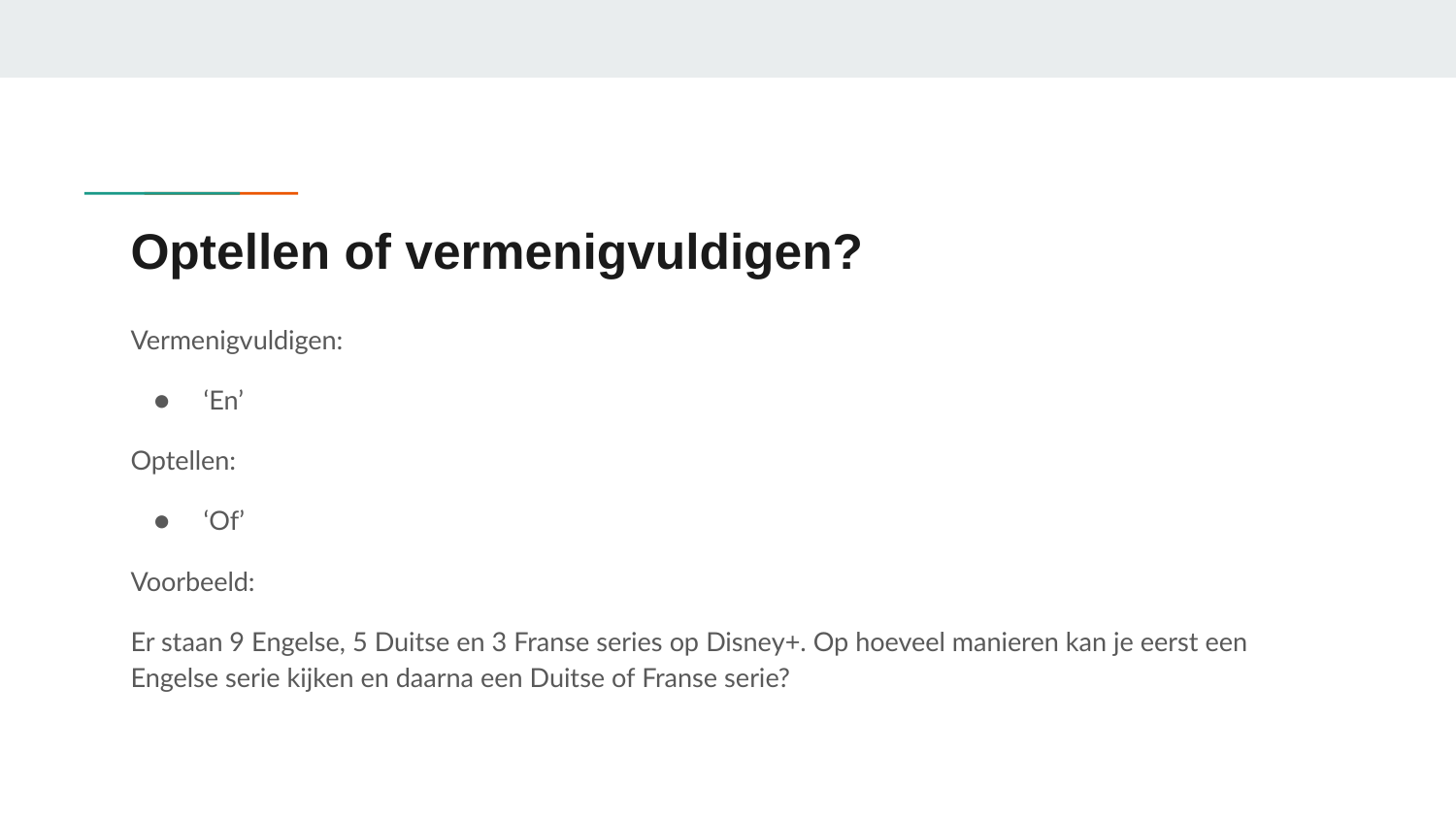

# Optellen of vermenigvuldigen?
Vermenigvuldigen:
‘En’
Optellen:
‘Of’
Voorbeeld:
Er staan 9 Engelse, 5 Duitse en 3 Franse series op Disney+. Op hoeveel manieren kan je eerst een Engelse serie kijken en daarna een Duitse of Franse serie?